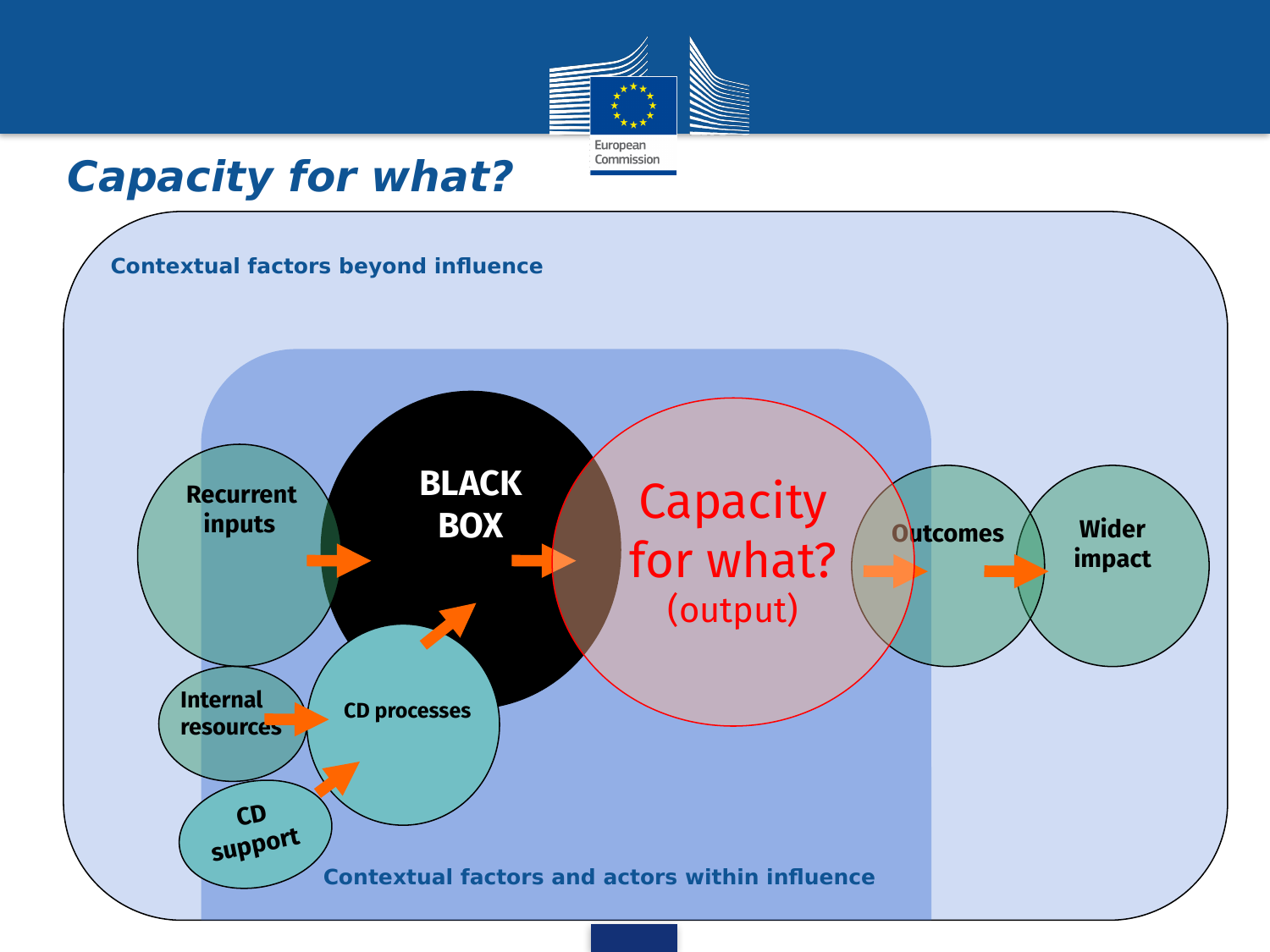

# Capacity for what?
Contextual factors beyond influence

         Contextual factors and actors within influence

BLACK
BOX

Capacity for what?
(output)
 Recurrent inputs

Outcomes

Wider impact

  CD processes
Internal resources

CD support